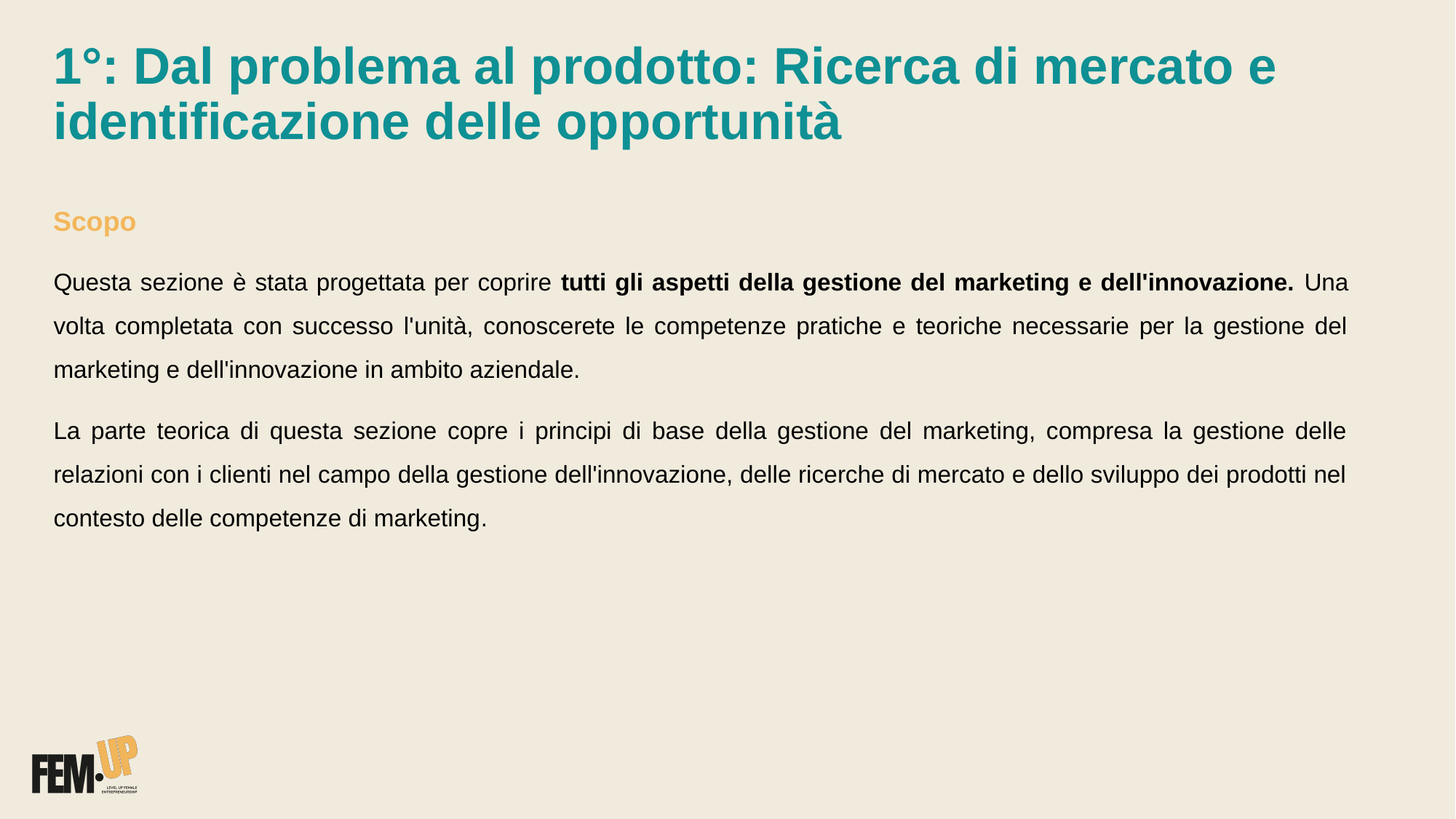

# 1°: Dal problema al prodotto: Ricerca di mercato e identificazione delle opportunità
Scopo
Questa sezione è stata progettata per coprire tutti gli aspetti della gestione del marketing e dell'innovazione. Una volta completata con successo l'unità, conoscerete le competenze pratiche e teoriche necessarie per la gestione del marketing e dell'innovazione in ambito aziendale.
La parte teorica di questa sezione copre i principi di base della gestione del marketing, compresa la gestione delle relazioni con i clienti nel campo della gestione dell'innovazione, delle ricerche di mercato e dello sviluppo dei prodotti nel contesto delle competenze di marketing.